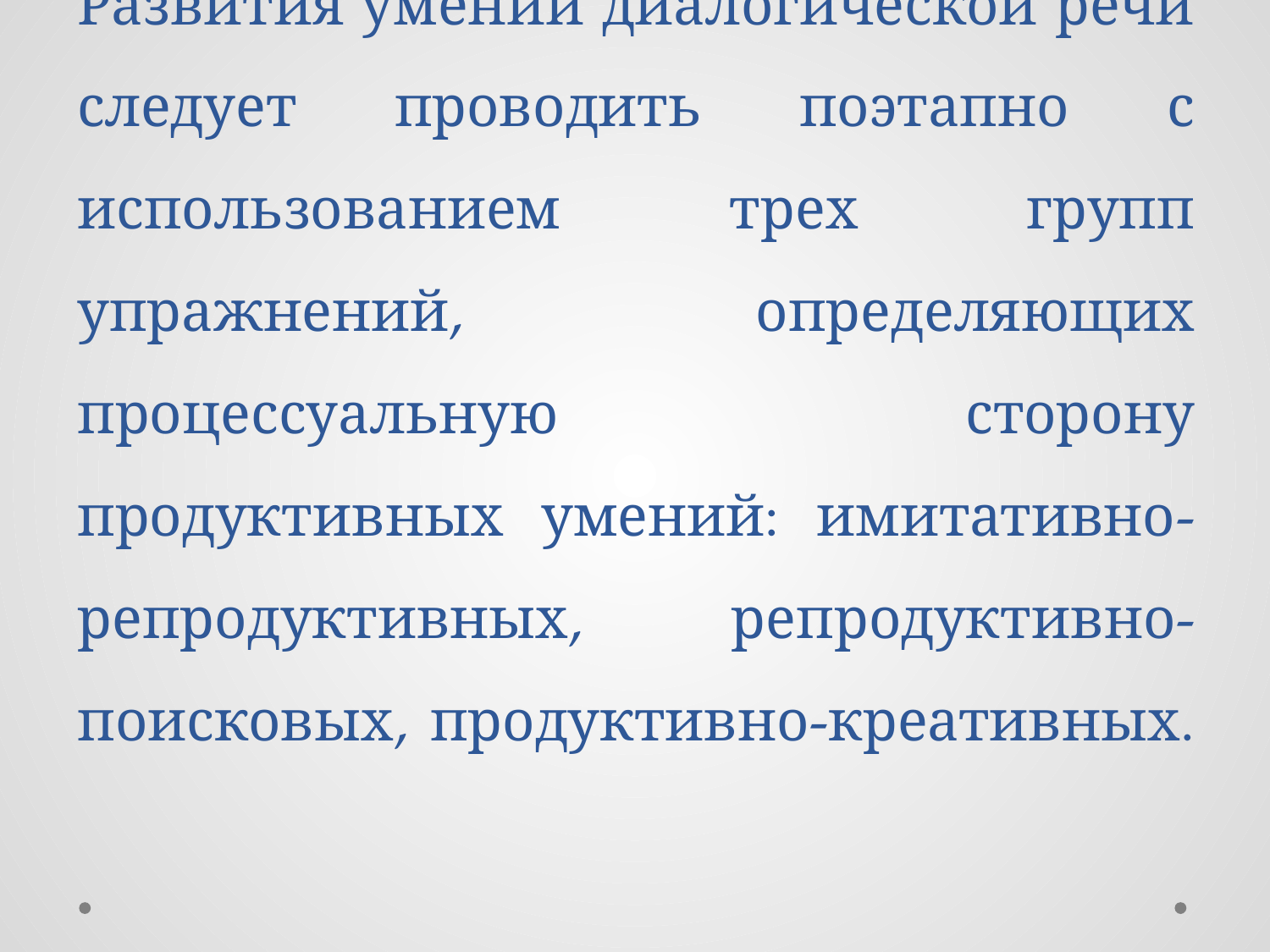

# Развития умений диалогической речи следует проводить поэтапно с использованием трех групп упражнений, определяющих процессуальную сторону продуктивных умений: имитативно-репродуктивных, репродуктивно-поисковых, продуктивно-креативных.